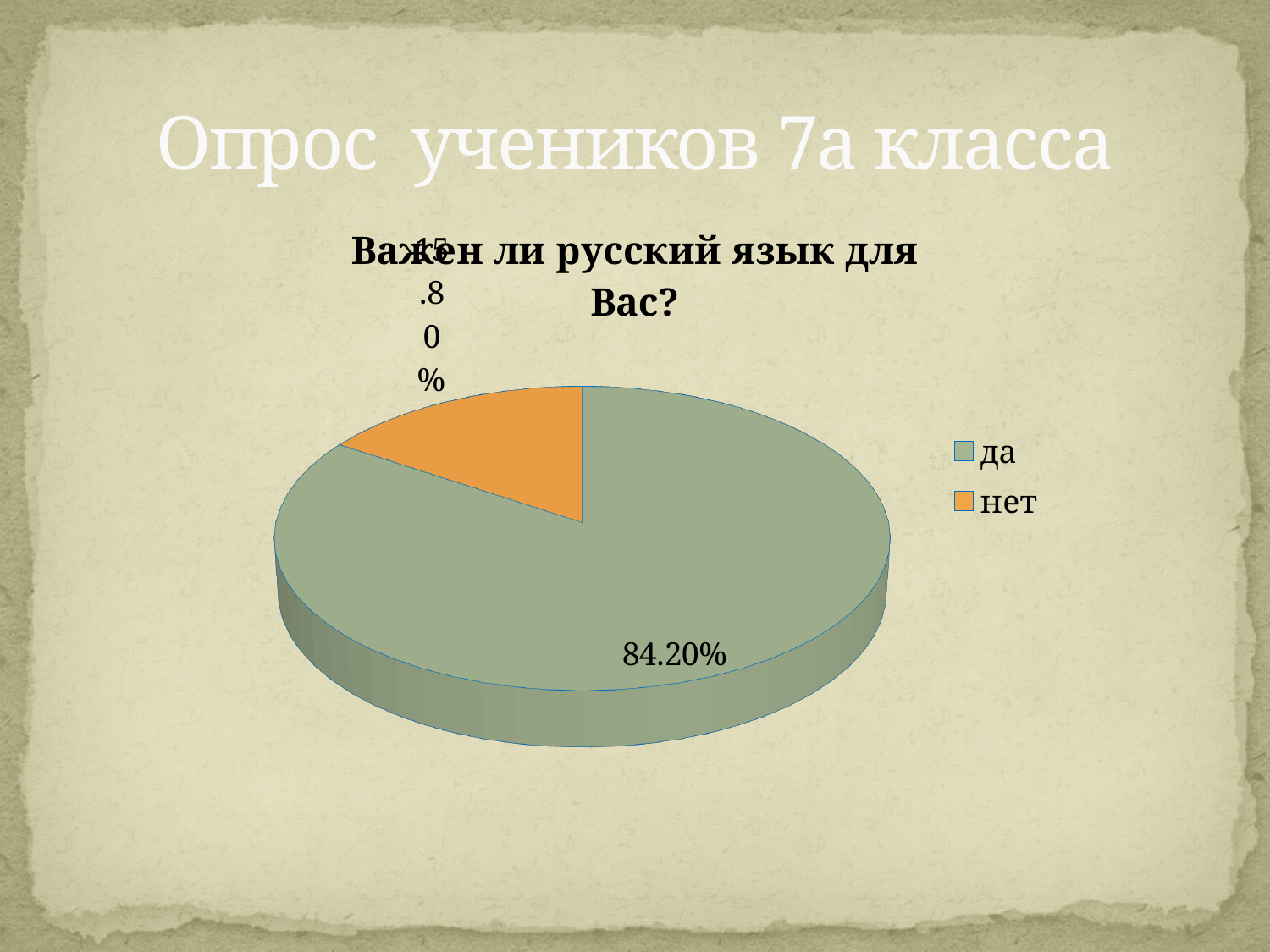

# Опрос  учеников 7а класса

[unsupported chart]

[unsupported chart]